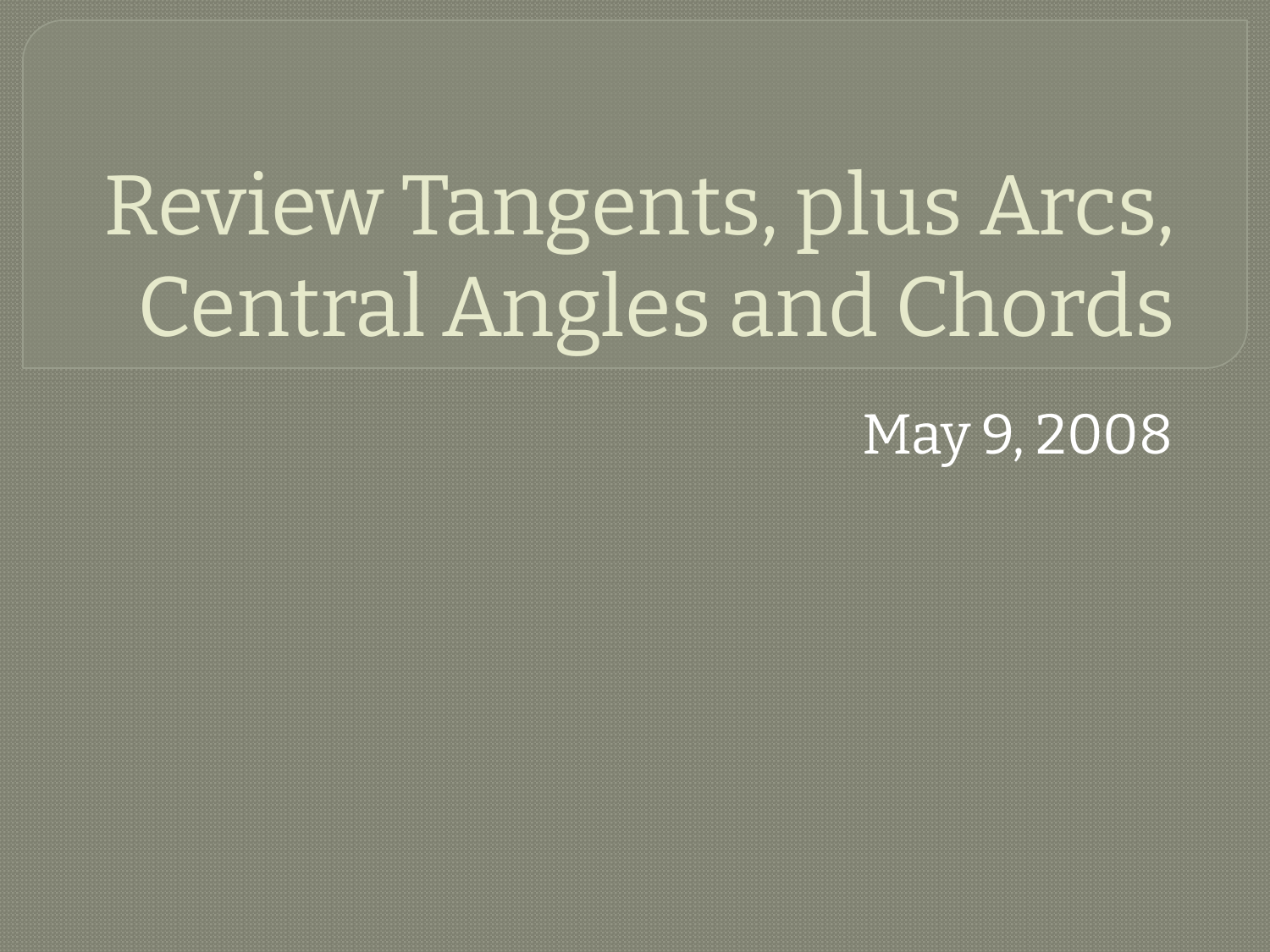

# Review Tangents, plus Arcs, Central Angles and Chords
May 9, 2008